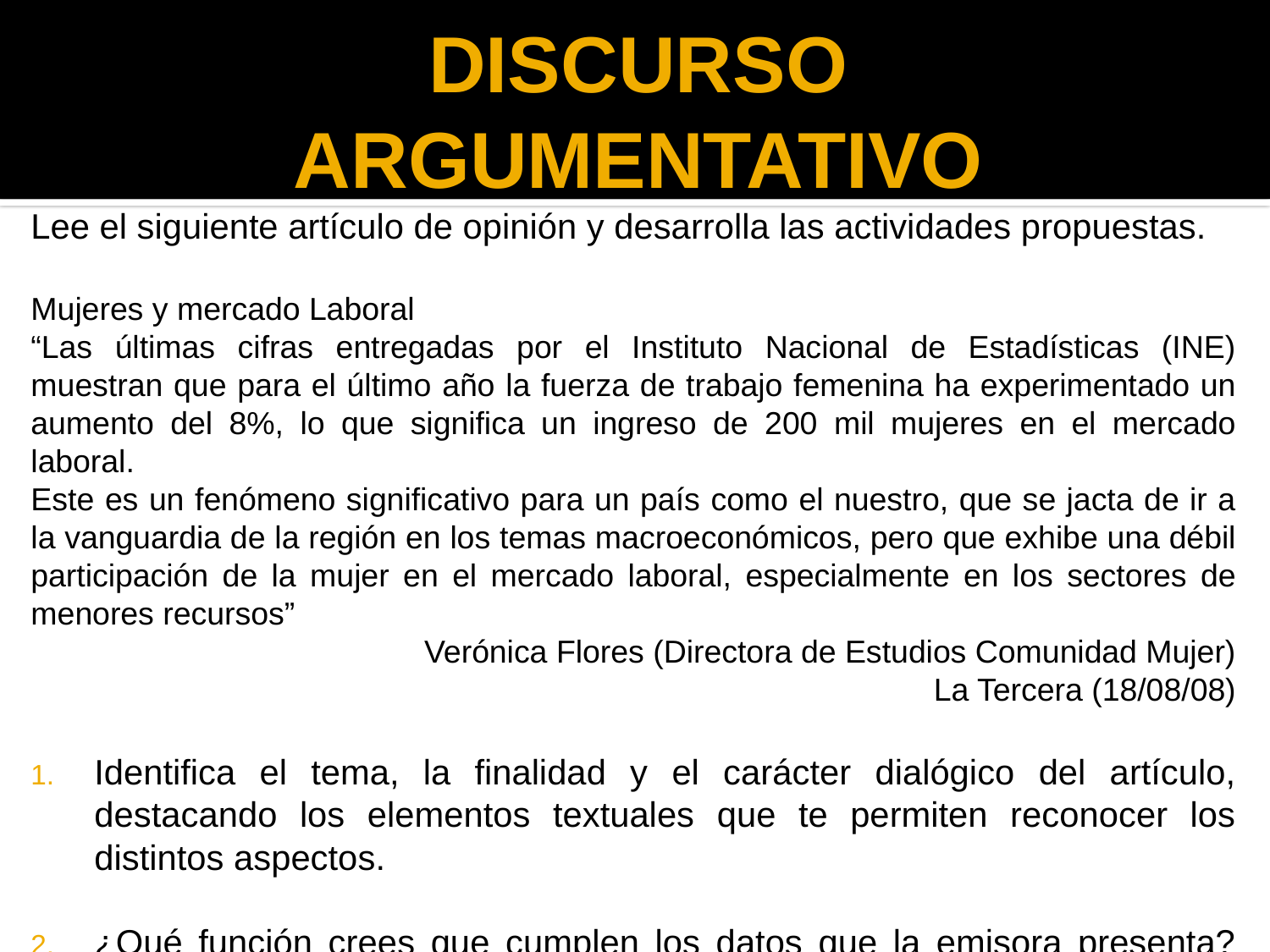

# DISCURSO ARGUMENTATIVO
Lee el siguiente artículo de opinión y desarrolla las actividades propuestas.

Mujeres y mercado Laboral
“Las últimas cifras entregadas por el Instituto Nacional de Estadísticas (INE) muestran que para el último año la fuerza de trabajo femenina ha experimentado un aumento del 8%, lo que significa un ingreso de 200 mil mujeres en el mercado laboral.
Este es un fenómeno significativo para un país como el nuestro, que se jacta de ir a la vanguardia de la región en los temas macroeconómicos, pero que exhibe una débil participación de la mujer en el mercado laboral, especialmente en los sectores de menores recursos”
Verónica Flores (Directora de Estudios Comunidad Mujer)
La Tercera (18/08/08)

Identifica el tema, la finalidad y el carácter dialógico del artículo, destacando los elementos textuales que te permiten reconocer los distintos aspectos.

¿Qué función crees que cumplen los datos que la emisora presenta? ¿Por qué?
Pág 20